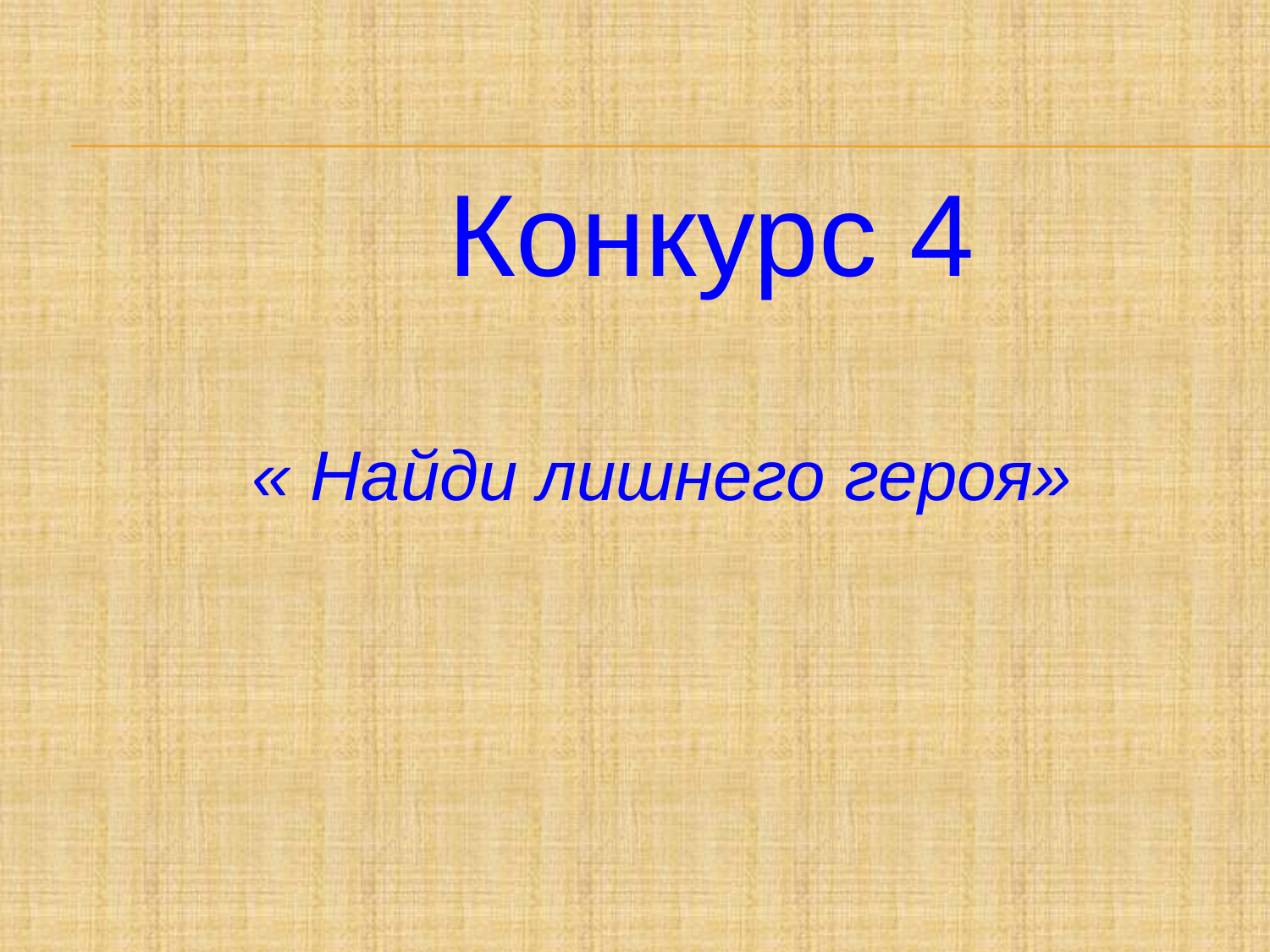

# Конкурс 4

          « Найди лишнего героя»